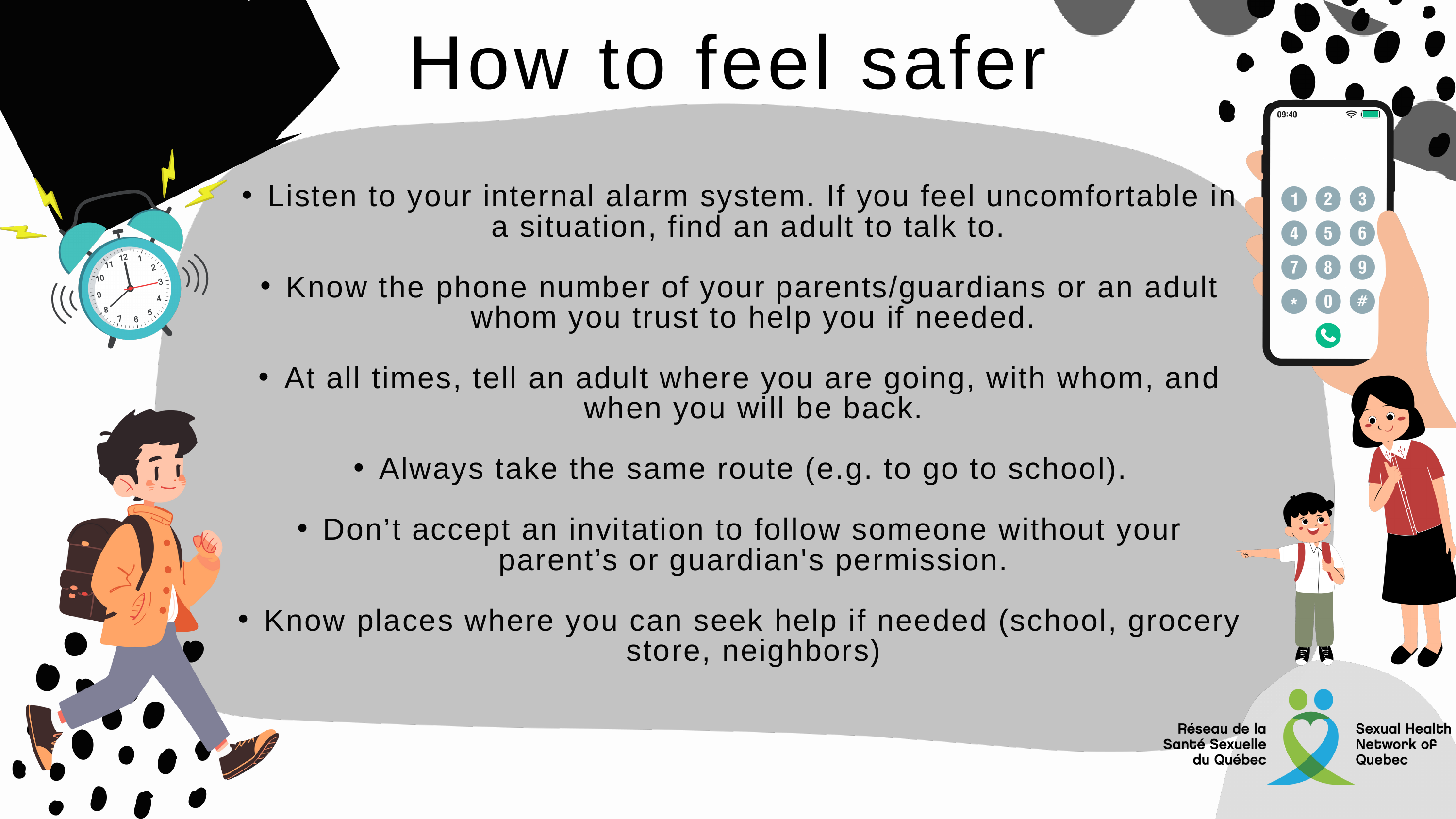

How to feel safer

Listen to your internal alarm system. If you feel uncomfortable in a situation, find an adult to talk to.

Know the phone number of your parents/guardians or an adult whom you trust to help you if needed.

At all times, tell an adult where you are going, with whom, and when you will be back.

Always take the same route (e.g. to go to school).

Don’t accept an invitation to follow someone without your parent’s or guardian's permission.

Know places where you can seek help if needed (school, grocery store, neighbors)